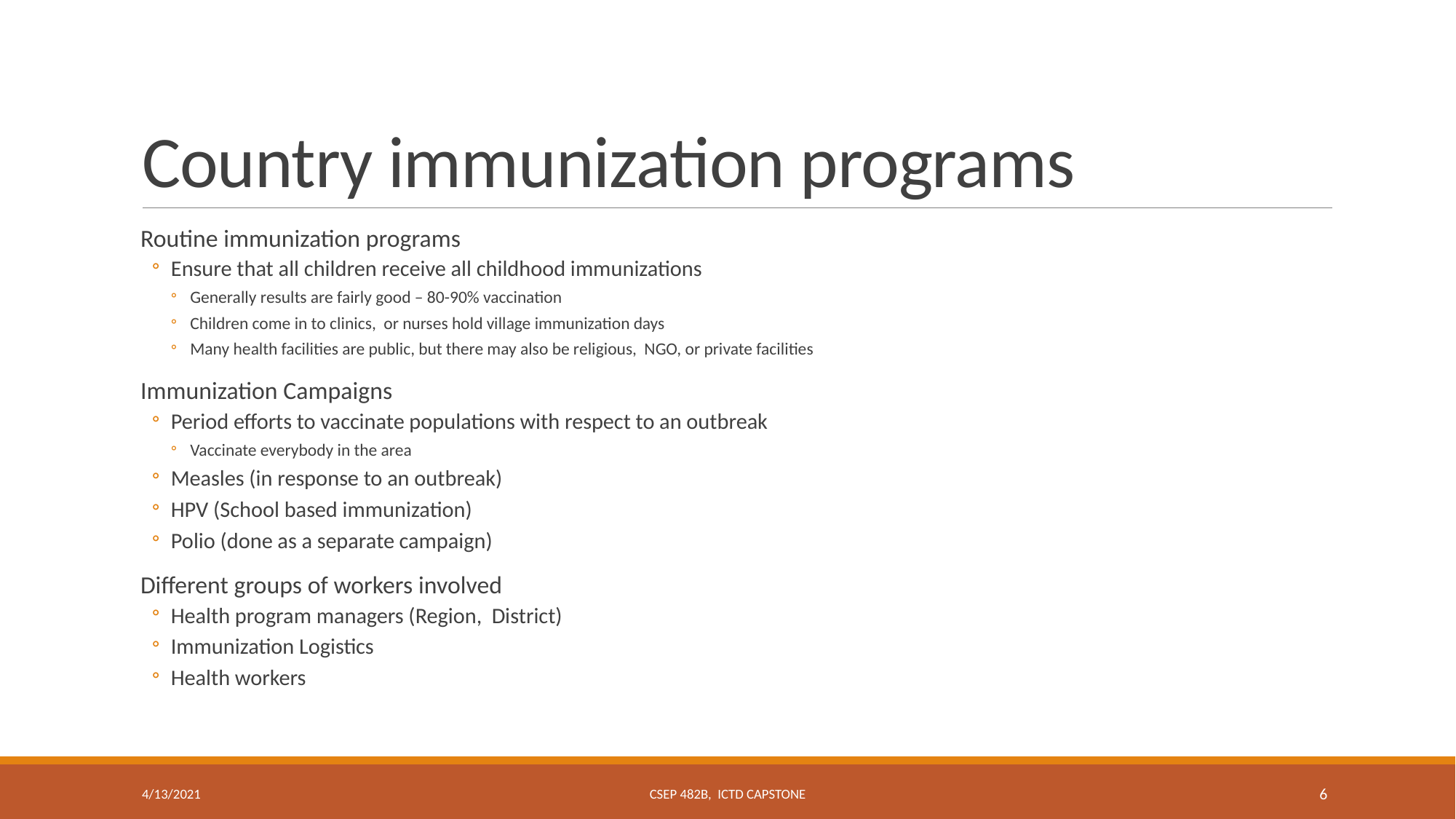

# Country immunization programs
Routine immunization programs
Ensure that all children receive all childhood immunizations
Generally results are fairly good – 80-90% vaccination
Children come in to clinics,  or nurses hold village immunization days
Many health facilities are public, but there may also be religious,  NGO, or private facilities
Immunization Campaigns
Period efforts to vaccinate populations with respect to an outbreak
Vaccinate everybody in the area
Measles (in response to an outbreak)
HPV (School based immunization)
Polio (done as a separate campaign)
Different groups of workers involved
Health program managers (Region,  District)
Immunization Logistics
Health workers
4/13/2021
CSEP 482B,  ICTD Capstone
6